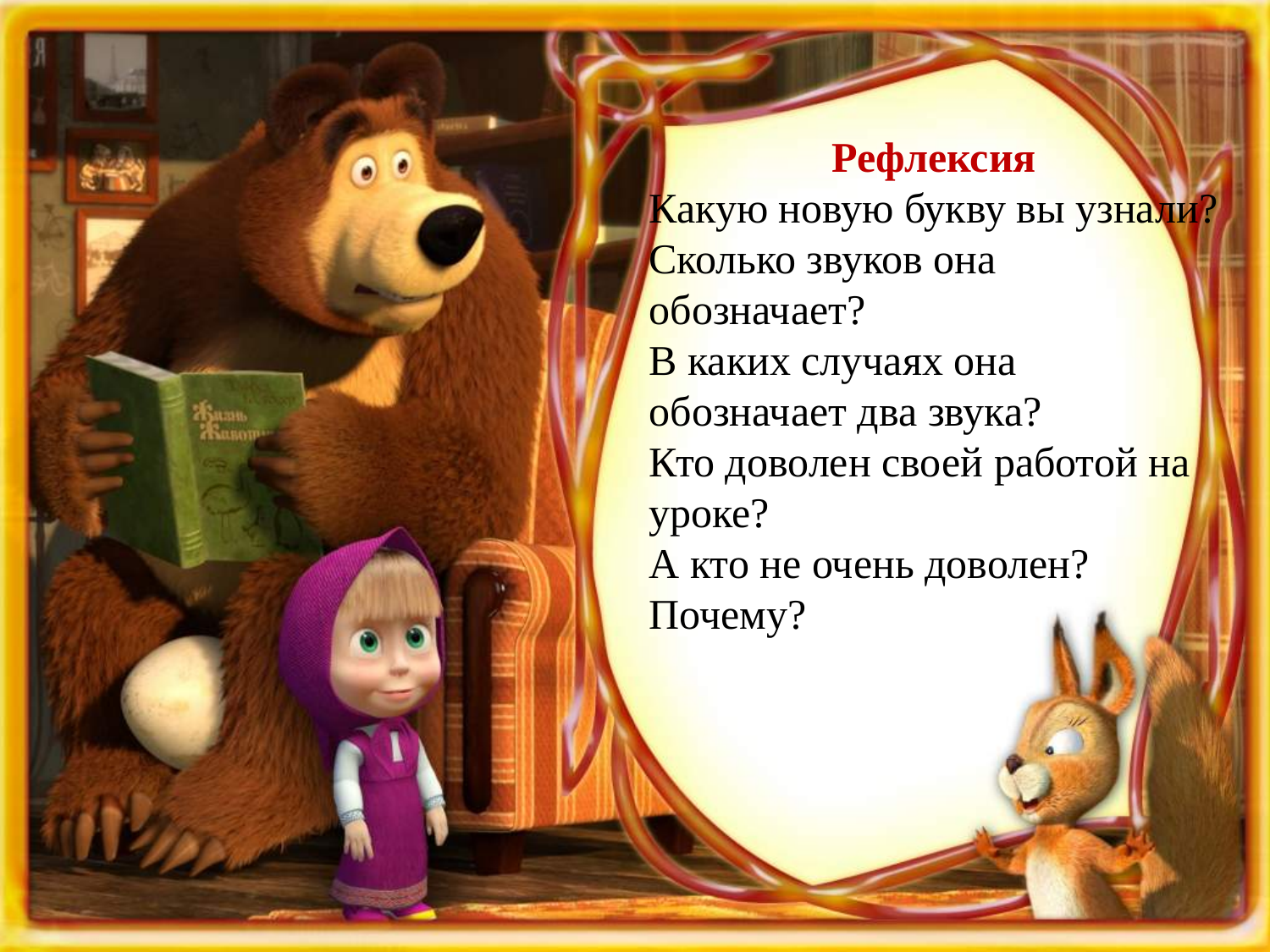

Рефлексия
Какую новую букву вы узнали?
Сколько звуков она обозначает?
В каких случаях она обозначает два звука?
Кто доволен своей работой на уроке?
А кто не очень доволен? Почему?